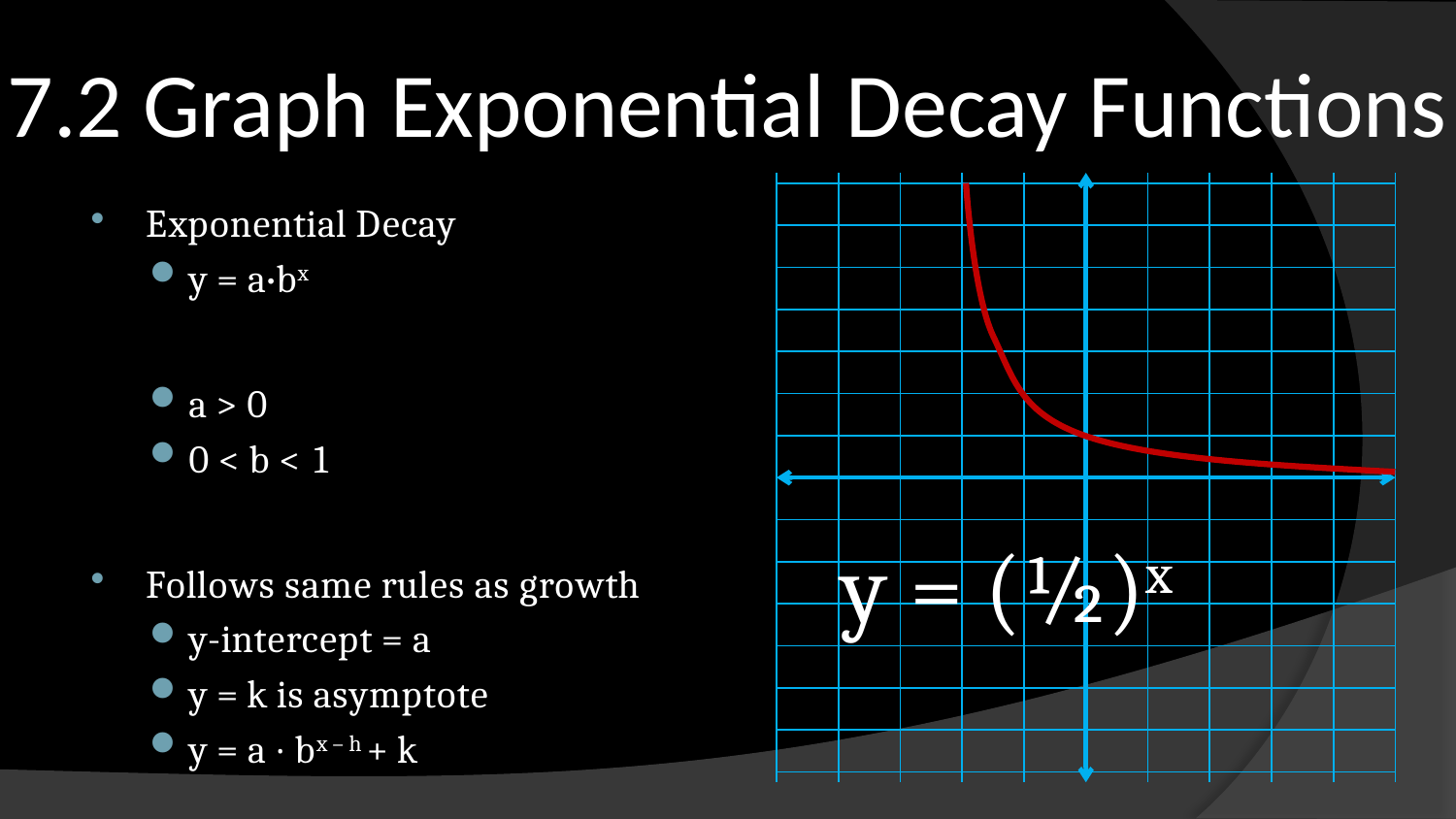

# 7.2 Graph Exponential Decay Functions

Exponential Decay
y = a·bx

a > 0
0 < b < 1

Follows same rules as growth
y-intercept = a
y = k is asymptote
y = a · bx – h + k

y = (½)x